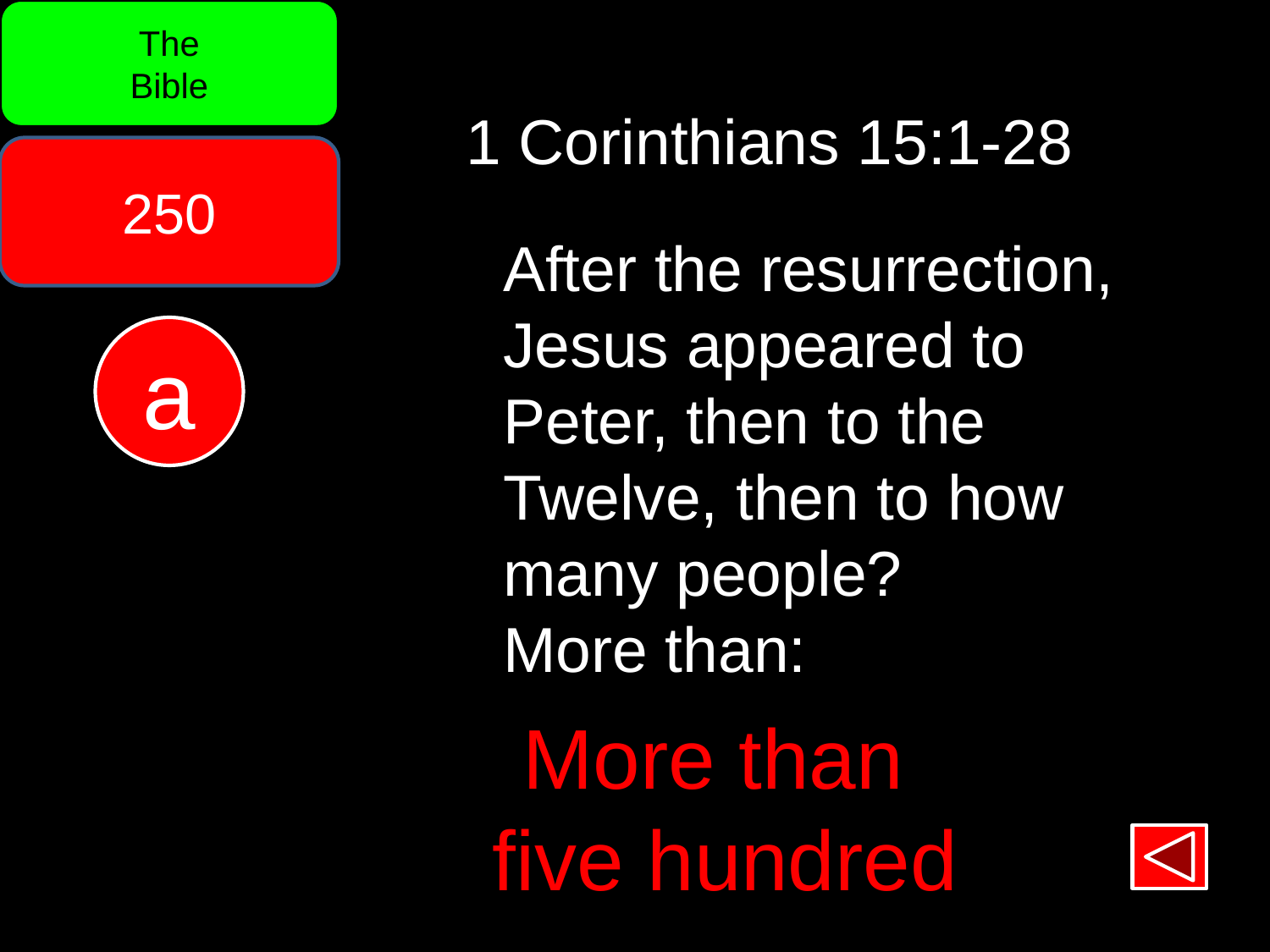

The
Bible
1 Corinthians 15:1-28
250
After the resurrection,
Jesus appeared to
Peter, then to the
Twelve, then to how
many people?
More than:
a
More than
five hundred